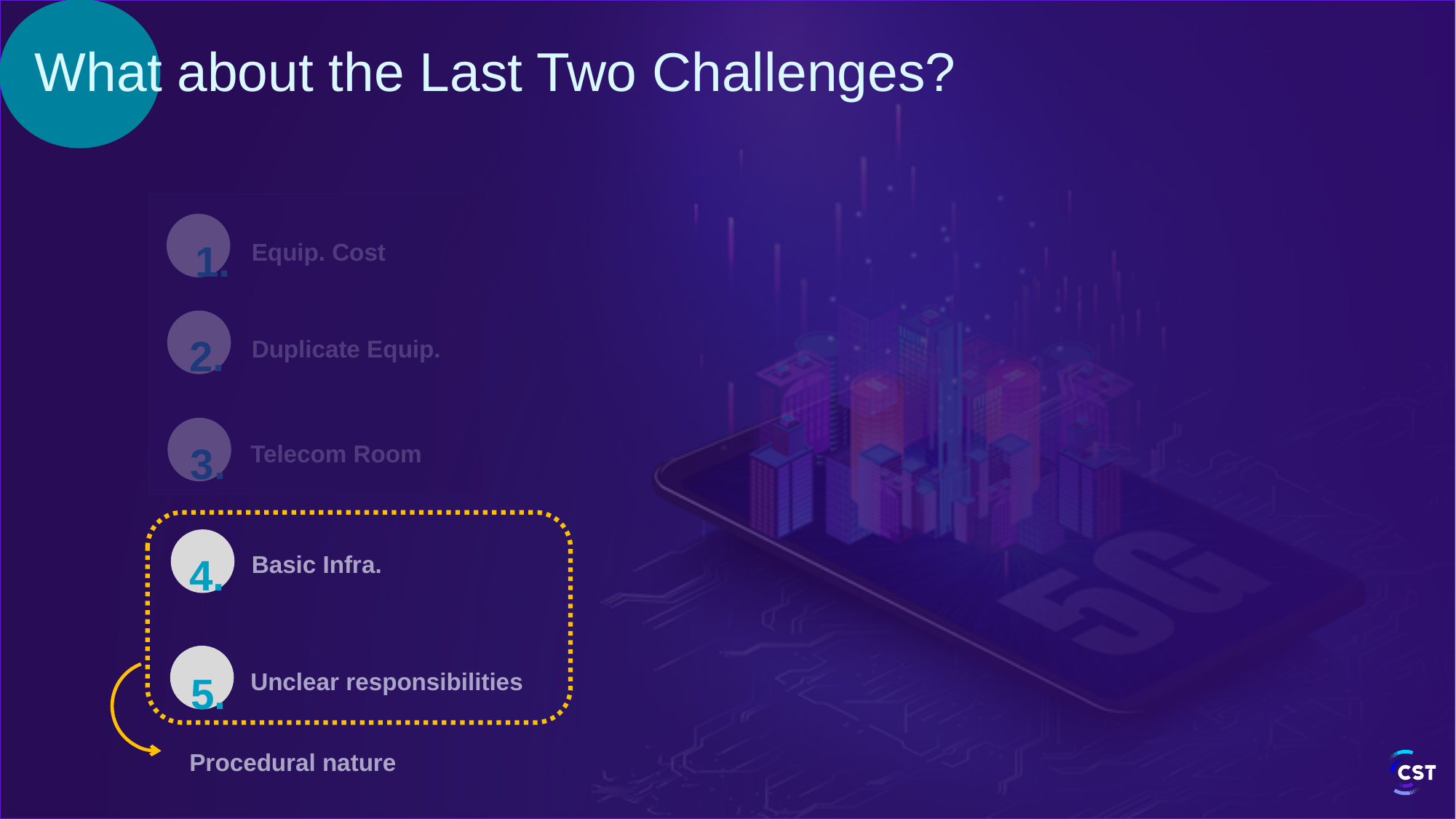

# What about the Last Two Challenges?

1.
Equip. Cost

2.
Duplicate Equip.

3.
Telecom Room

4.
Basic Infra.

5.

Unclear responsibilities
Procedural nature